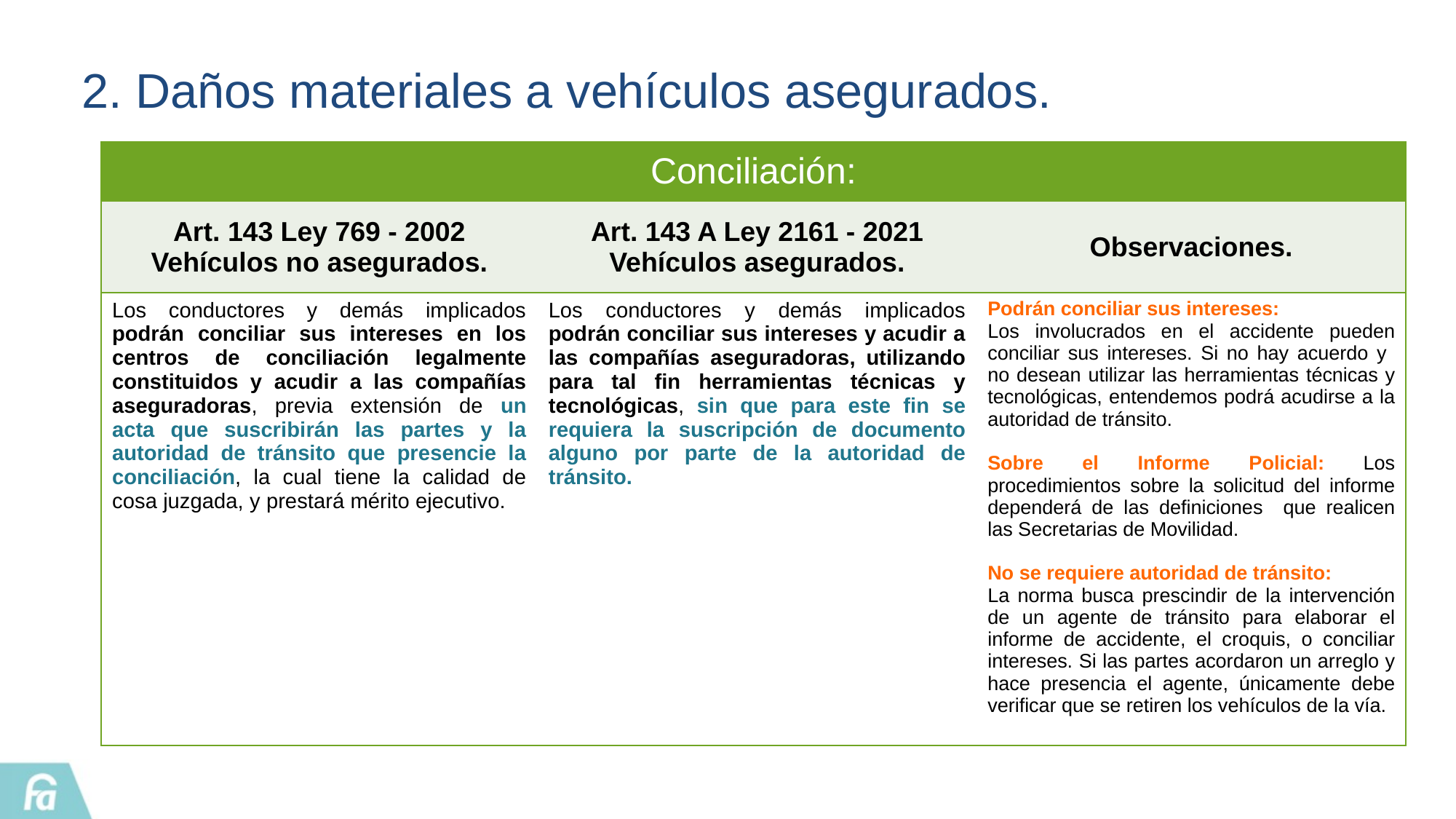

2. Daños materiales a vehículos asegurados.
| Conciliación: | Alcance de la norma |  |
| --- | --- | --- |
| Art. 143 Ley 769 - 2002 Vehículos no asegurados. | Art. 143 A Ley 2161 - 2021 Vehículos asegurados. | Observaciones. |
| Los conductores y demás implicados podrán conciliar sus intereses en los centros de conciliación legalmente constituidos y acudir a las compañías aseguradoras, previa extensión de un acta que suscribirán las partes y la autoridad de tránsito que presencie la conciliación, la cual tiene la calidad de cosa juzgada, y prestará mérito ejecutivo. | Los conductores y demás implicados podrán conciliar sus intereses y acudir a las compañías aseguradoras, utilizando para tal fin herramientas técnicas y tecnológicas, sin que para este fin se requiera la suscripción de documento alguno por parte de la autoridad de tránsito. | Podrán conciliar sus intereses: Los involucrados en el accidente pueden conciliar sus intereses. Si no hay acuerdo y no desean utilizar las herramientas técnicas y tecnológicas, entendemos podrá acudirse a la autoridad de tránsito. Sobre el Informe Policial: Los procedimientos sobre la solicitud del informe dependerá de las definiciones que realicen las Secretarias de Movilidad. No se requiere autoridad de tránsito: La norma busca prescindir de la intervención de un agente de tránsito para elaborar el informe de accidente, el croquis, o conciliar intereses. Si las partes acordaron un arreglo y hace presencia el agente, únicamente debe verificar que se retiren los vehículos de la vía. |